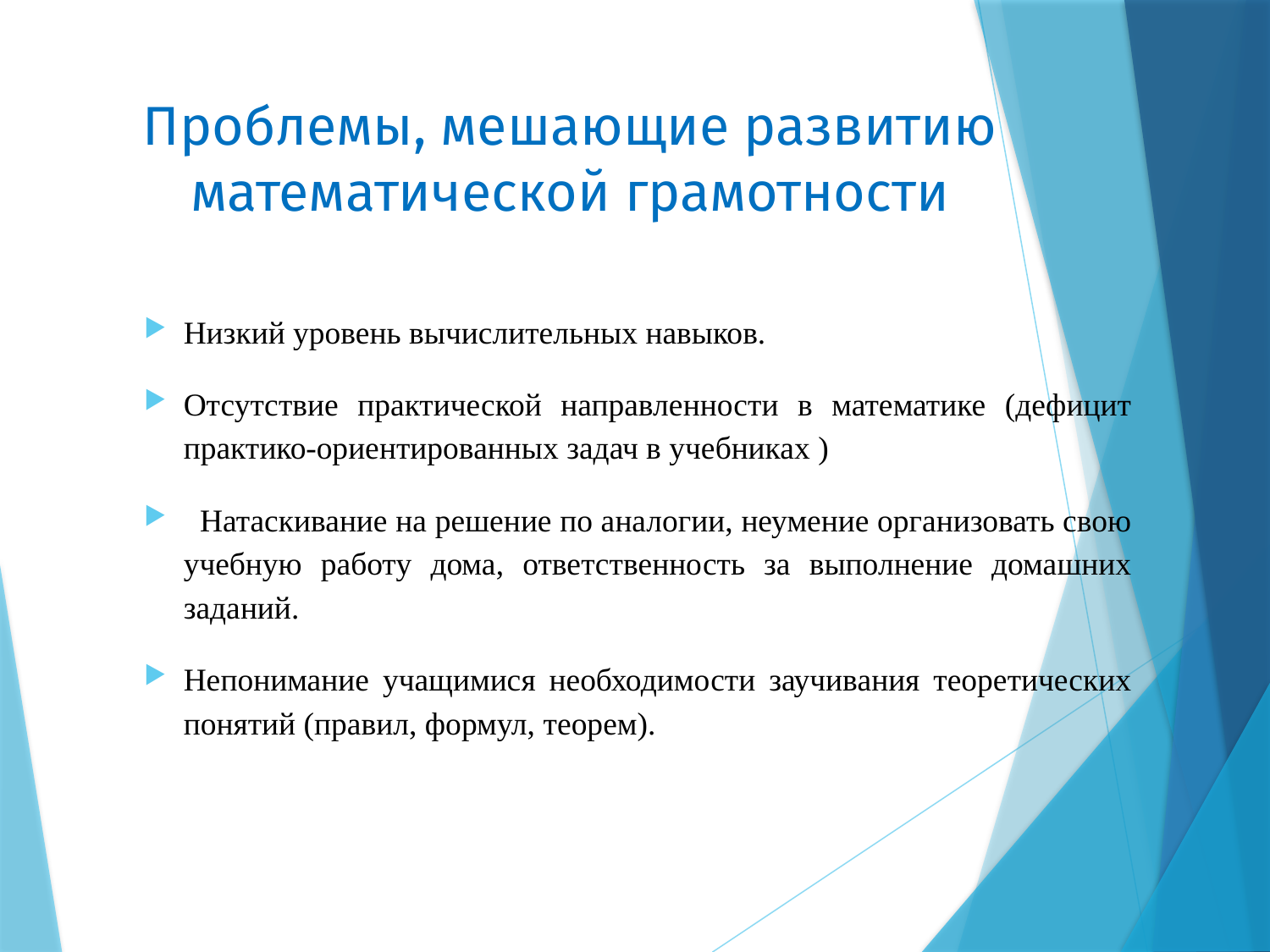

# Проблемы, мешающие развитию математической грамотности
Низкий уровень вычислительных навыков.
Отсутствие практической направленности в математике (дефицит практико-ориентированных задач в учебниках )
  Натаскивание на решение по аналогии, неумение организовать свою учебную работу дома, ответственность за выполнение домашних заданий.
Непонимание учащимися необходимости заучивания теоретических понятий (правил, формул, теорем).